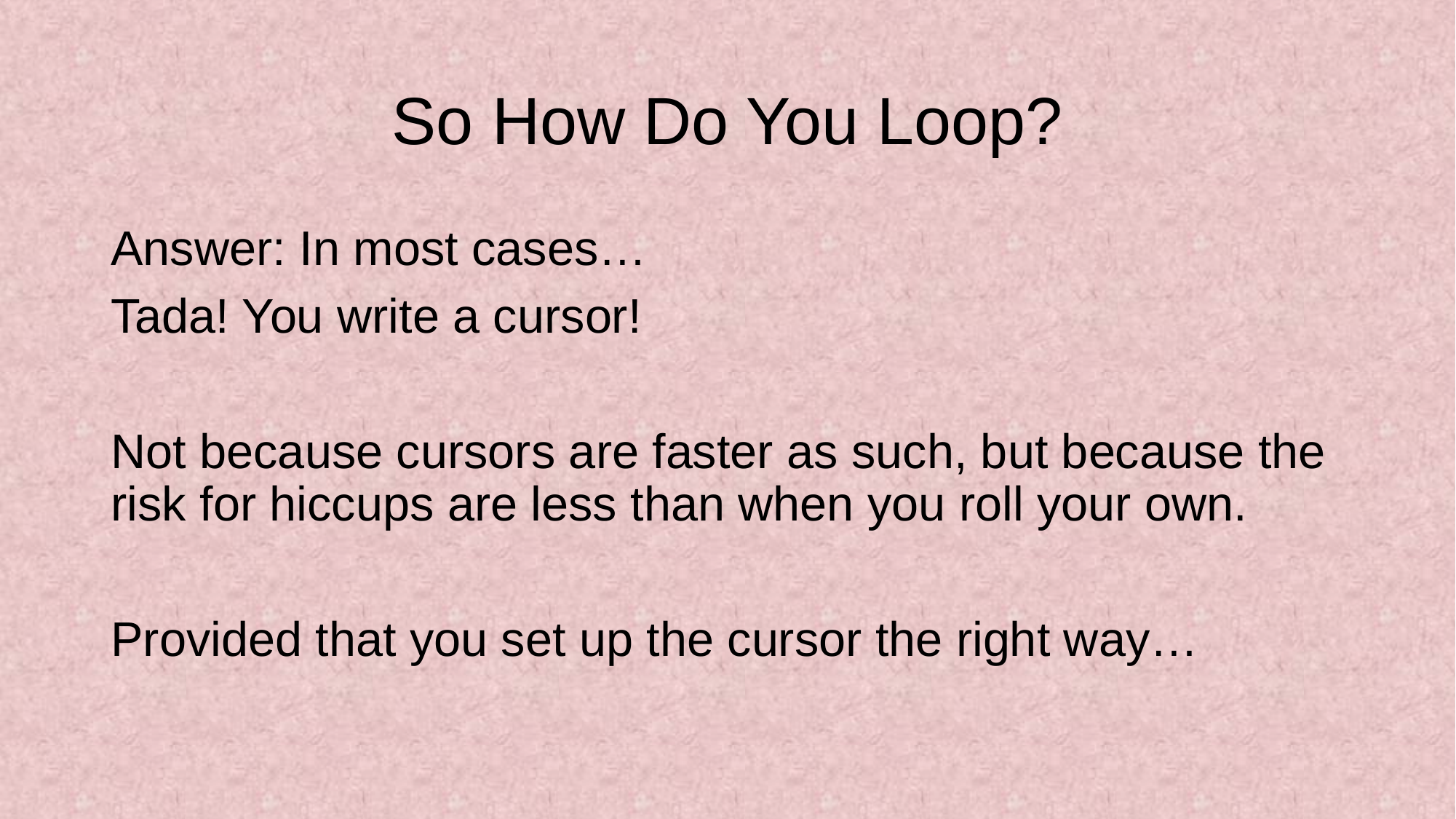

# So How Do You Loop?
Answer: In most cases…
Tada! You write a cursor!

Not because cursors are faster as such, but because the risk for hiccups are less than when you roll your own.

Provided that you set up the cursor the right way…